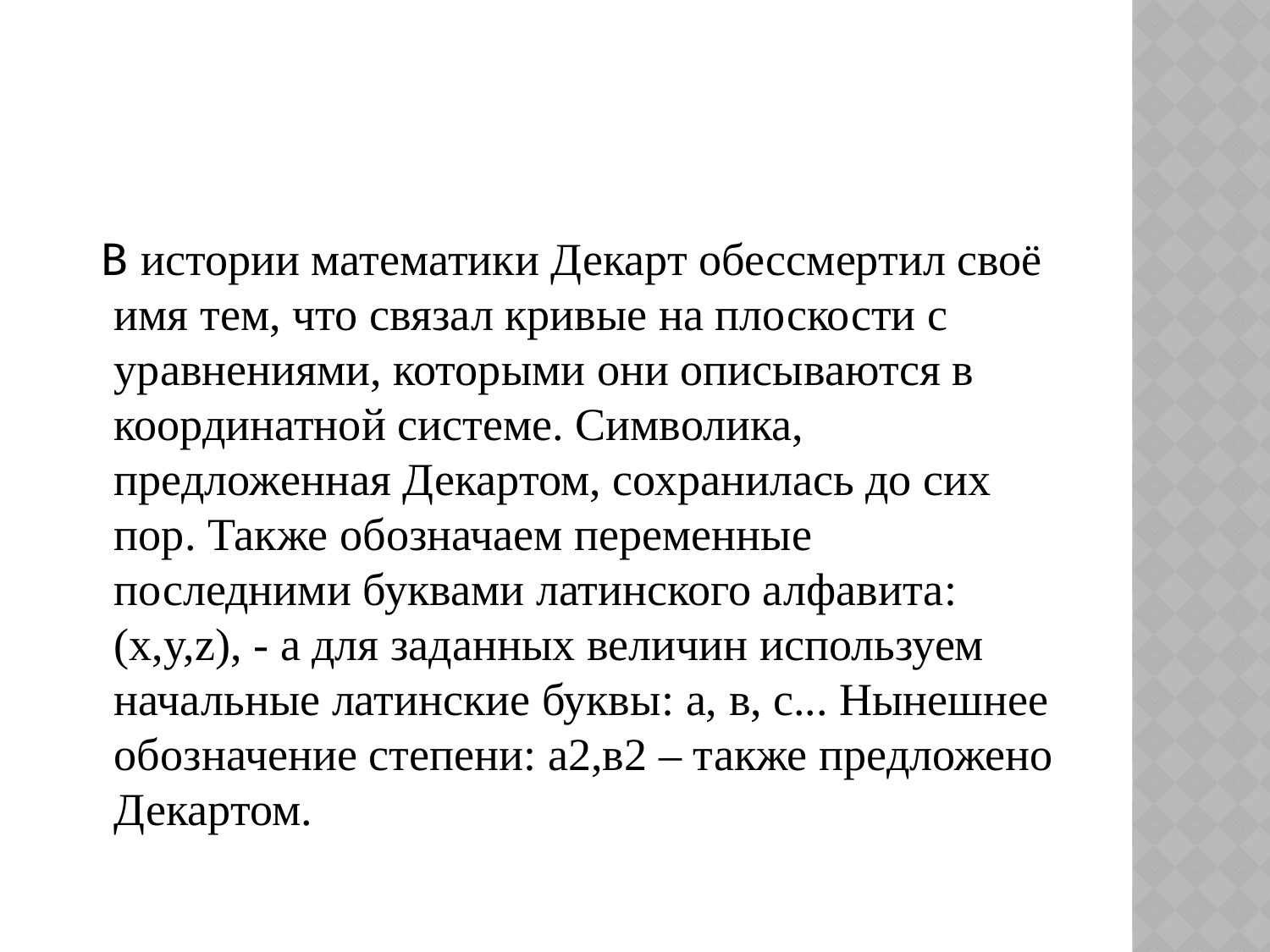

В истории математики Декарт обессмертил своё имя тем, что связал кривые на плоскости с уравнениями, которыми они описываются в координатной системе. Символика, предложенная Декартом, сохранилась до сих пор. Также обозначаем переменные  последними буквами латинского алфавита: (x,y,z), - а для заданных величин используем начальные латинские буквы: a, в, c... Нынешнее обозначение степени: a2,в2 – также предложено Декартом.